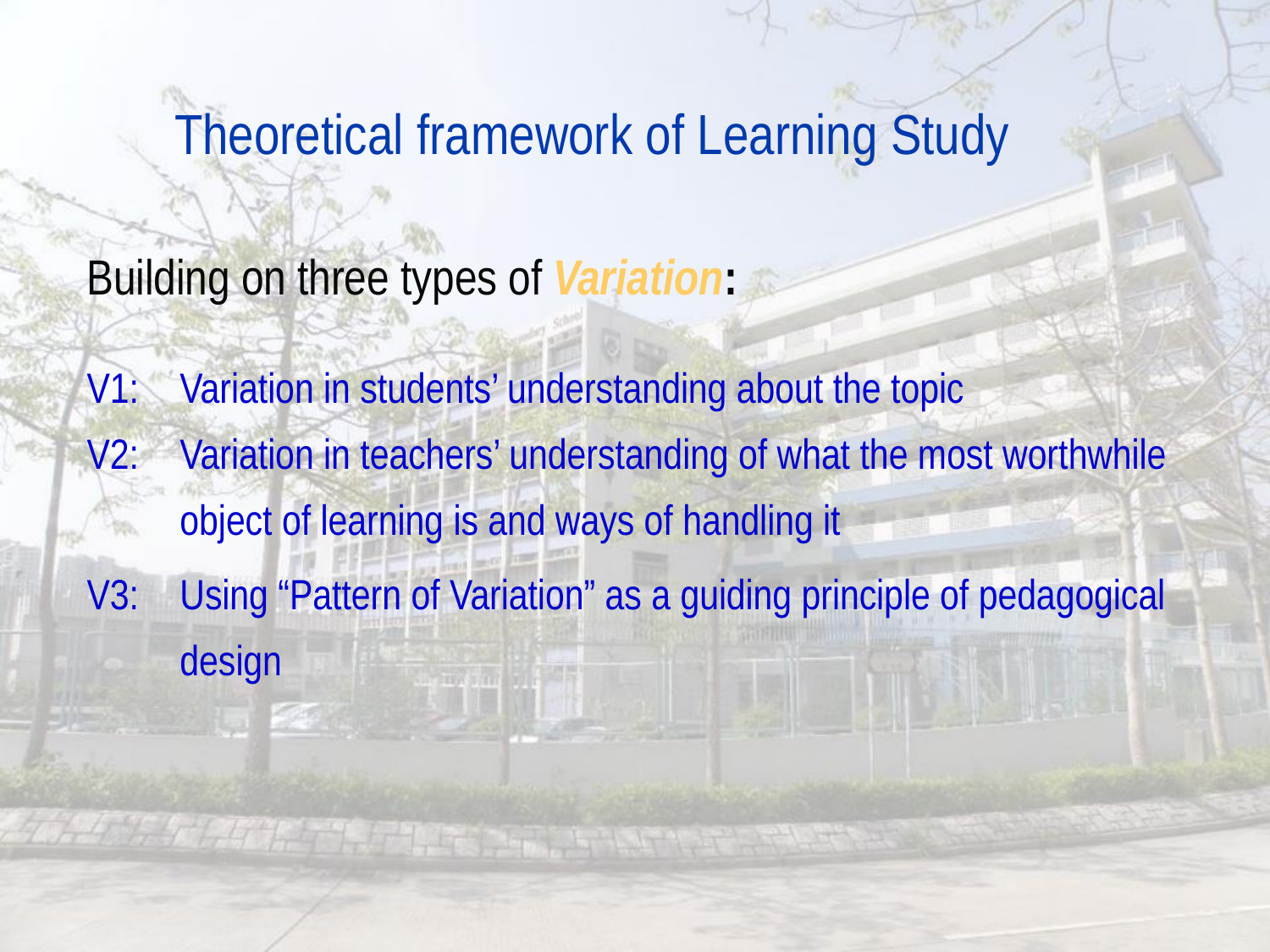

# Theoretical framework of Learning Study
Building on three types of Variation:
V1:	Variation in students’ understanding about the topic
V2:	Variation in teachers’ understanding of what the most worthwhile object of learning is and ways of handling it
V3:	Using “Pattern of Variation” as a guiding principle of pedagogical design